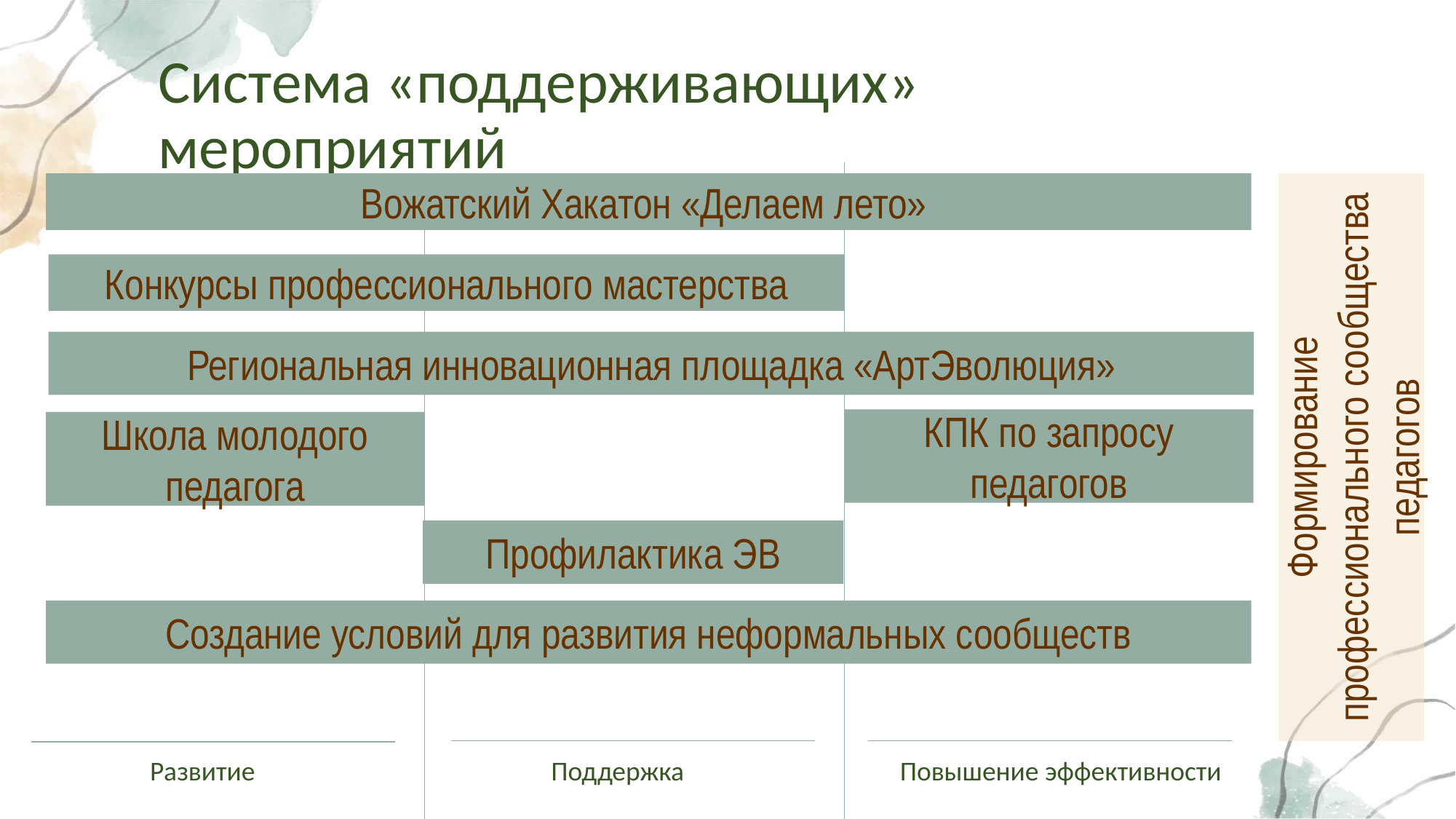

# Система «поддерживающих» мероприятий
Вожатский Хакатон «Делаем лето»
Конкурсы профессионального мастерства
Региональная инновационная площадка «АртЭволюция»
Формирование профессионального сообщества педагогов
КПК по запросу педагогов
Школа молодого педагога
Профилактика ЭВ
Создание условий для развития неформальных сообществ
Развитие                                                Поддержка                                   Повышение эффективности